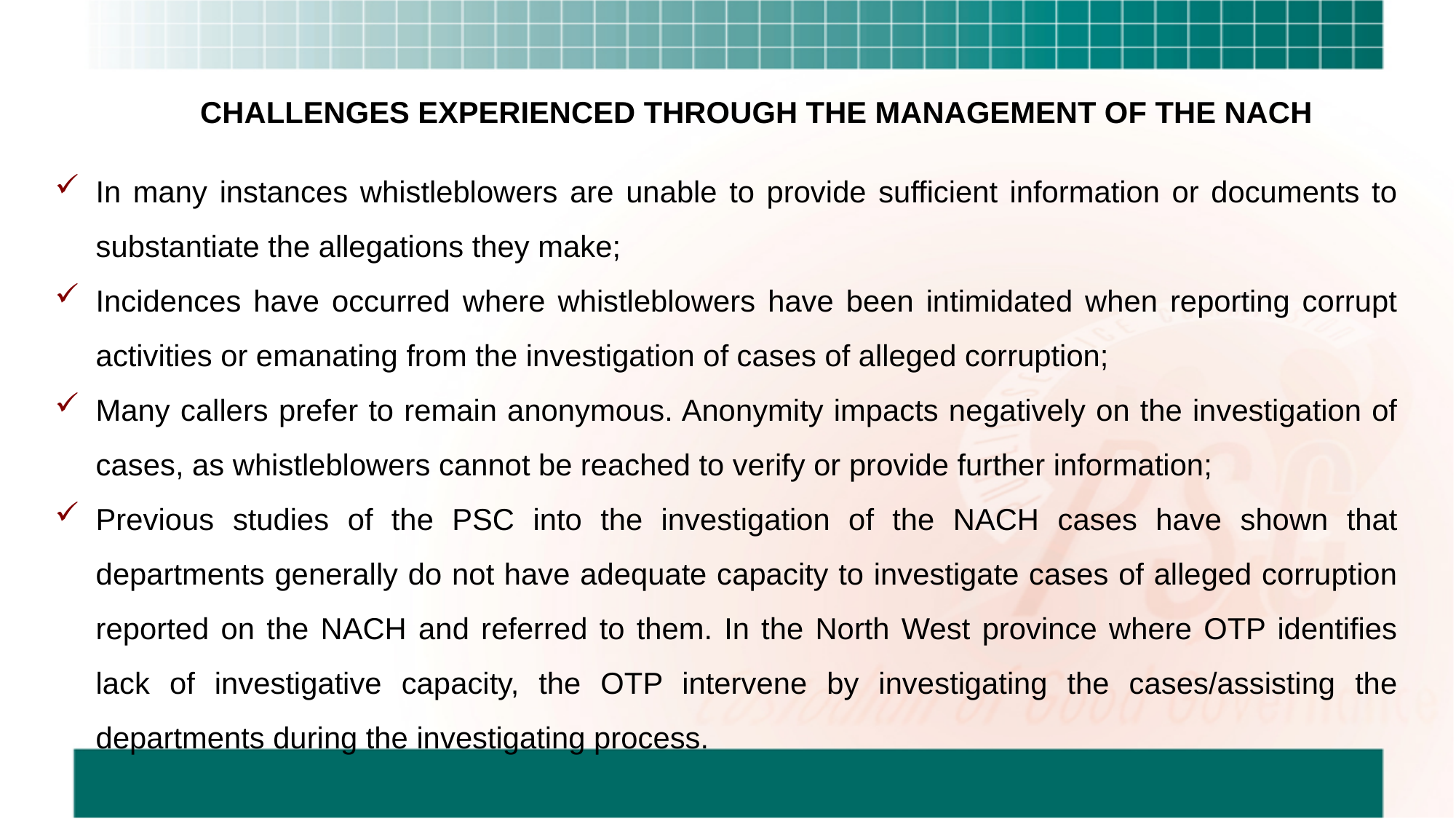

# CHALLENGES EXPERIENCED THROUGH THE MANAGEMENT OF THE NACH
In many instances whistleblowers are unable to provide sufficient information or documents to substantiate the allegations they make;
Incidences have occurred where whistleblowers have been intimidated when reporting corrupt activities or emanating from the investigation of cases of alleged corruption;
Many callers prefer to remain anonymous. Anonymity impacts negatively on the investigation of cases, as whistleblowers cannot be reached to verify or provide further information;
Previous studies of the PSC into the investigation of the NACH cases have shown that departments generally do not have adequate capacity to investigate cases of alleged corruption reported on the NACH and referred to them. In the North West province where OTP identifies lack of investigative capacity, the OTP intervene by investigating the cases/assisting the departments during the investigating process.